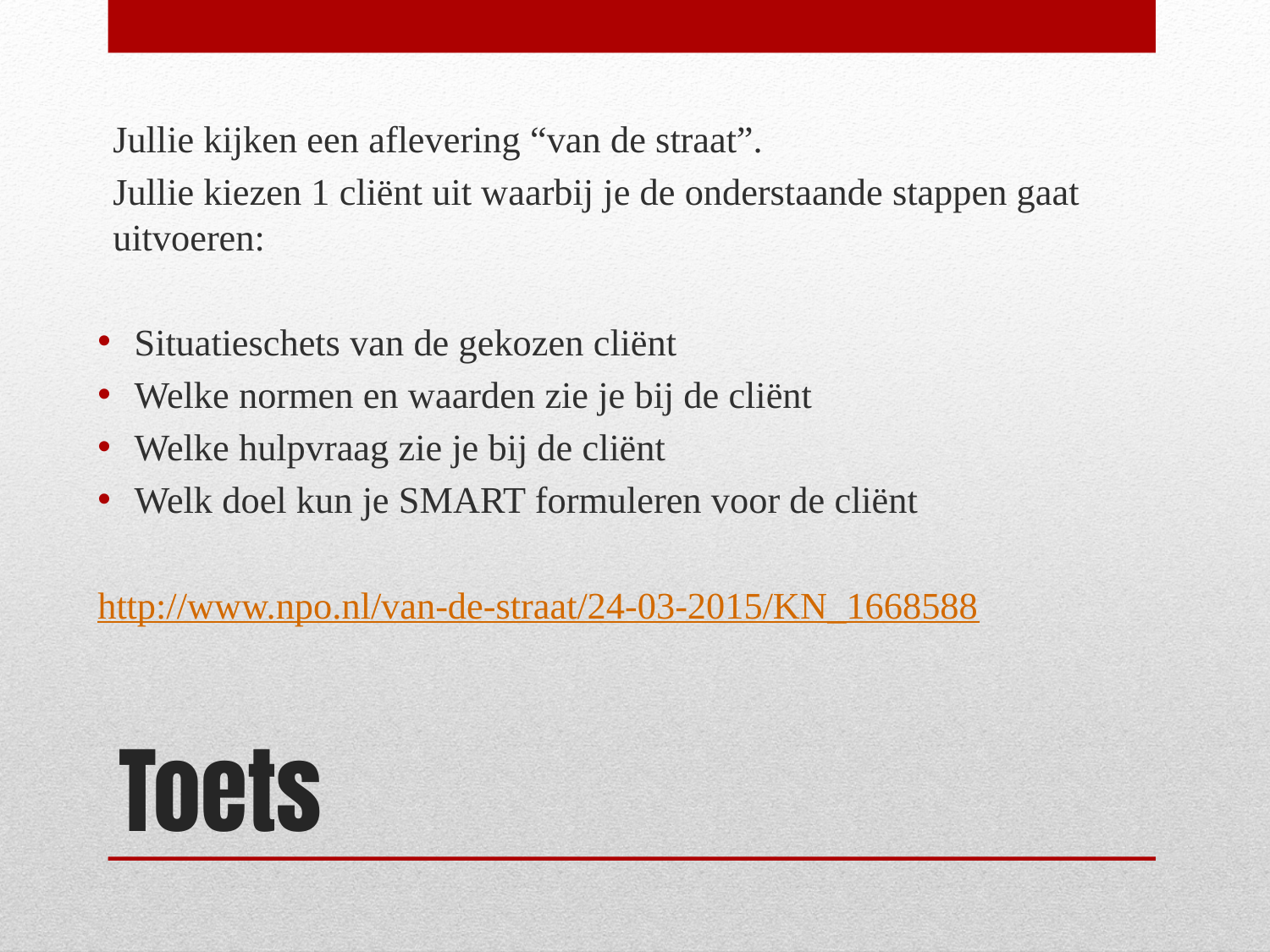

Jullie kijken een aflevering “van de straat”.
Jullie kiezen 1 cliënt uit waarbij je de onderstaande stappen gaat uitvoeren:

Situatieschets van de gekozen cliënt
Welke normen en waarden zie je bij de cliënt
Welke hulpvraag zie je bij de cliënt
Welk doel kun je SMART formuleren voor de cliënt

http://www.npo.nl/van-de-straat/24-03-2015/KN_1668588

# Toets